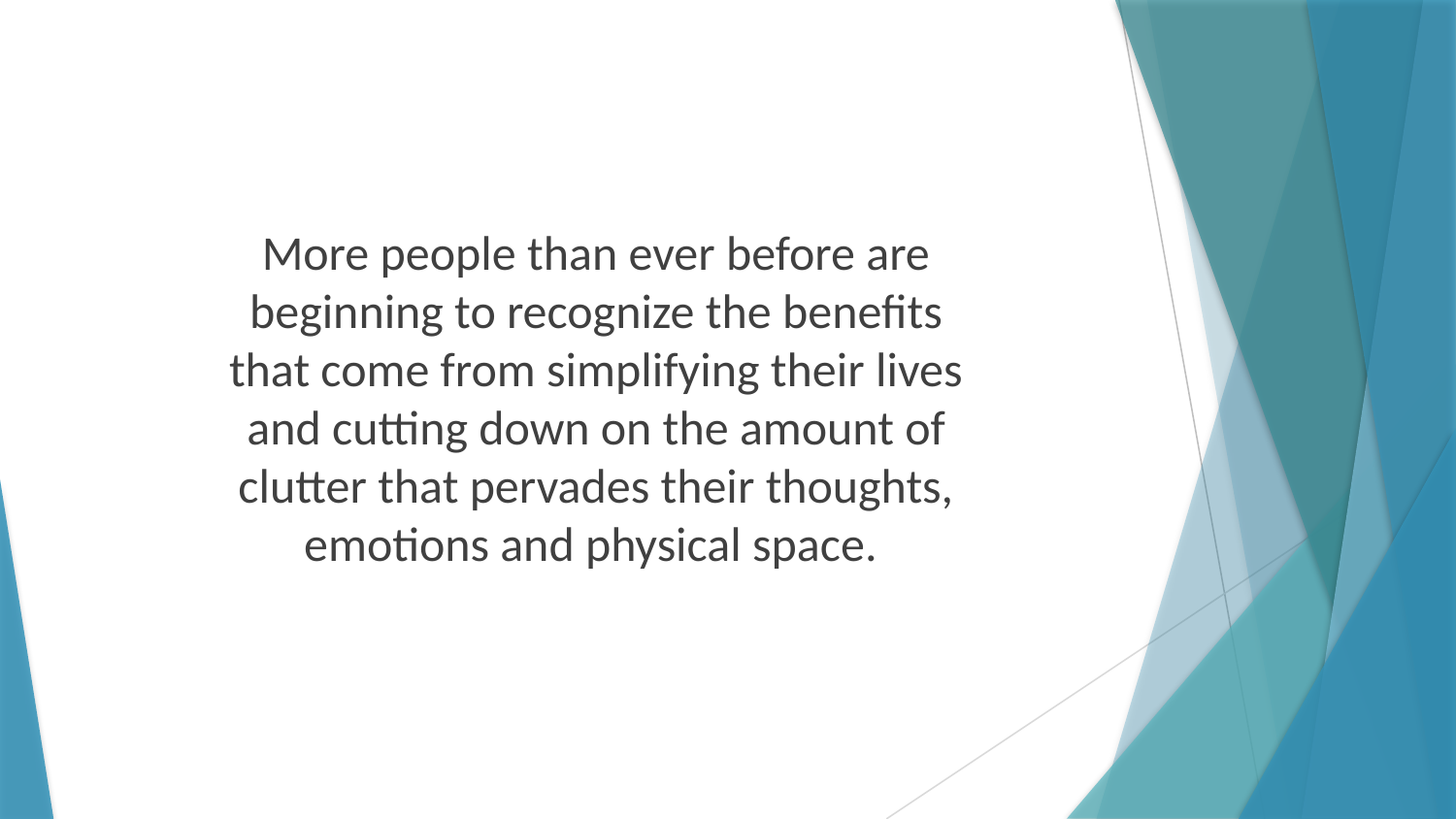

More people than ever before are beginning to recognize the benefits that come from simplifying their lives and cutting down on the amount of clutter that pervades their thoughts, emotions and physical space.